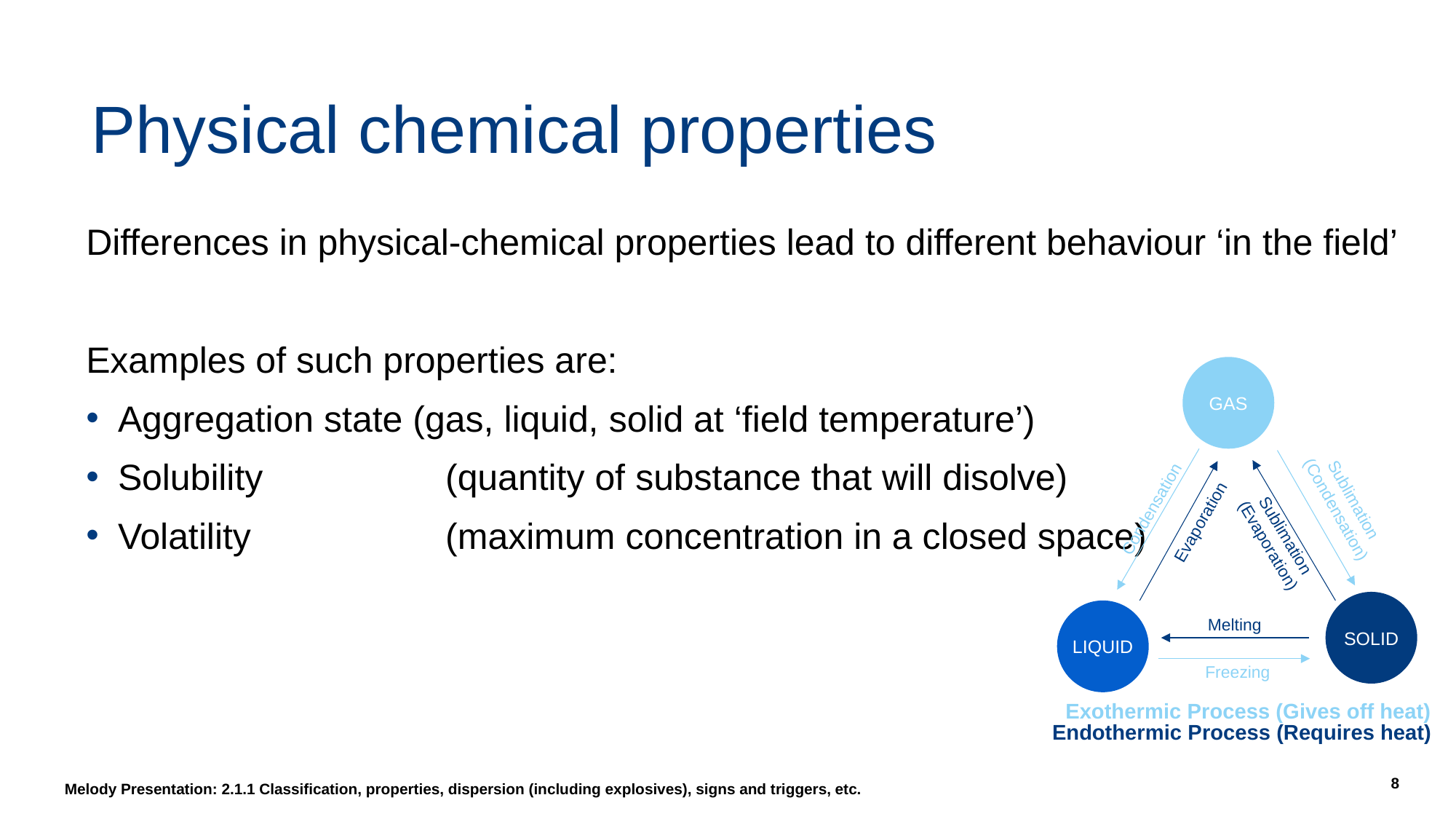

# Physical chemical properties
Differences in physical-chemical properties lead to different behaviour ‘in the field’

Examples of such properties are:
Aggregation state (gas, liquid, solid at ‘field temperature’)
Solubility		(quantity of substance that will disolve)
Volatility		(maximum concentration in a closed space)
GAS
Sublimation (Condensation)
Condensation
Evaporation
Sublimation
(Evaporation)
SOLID
LIQUID
Melting
Freezing
Exothermic Process (Gives off heat)
Endothermic Process (Requires heat)
Melody Presentation: 2.1.1 Classification, properties, dispersion (including explosives), signs and triggers, etc.
8